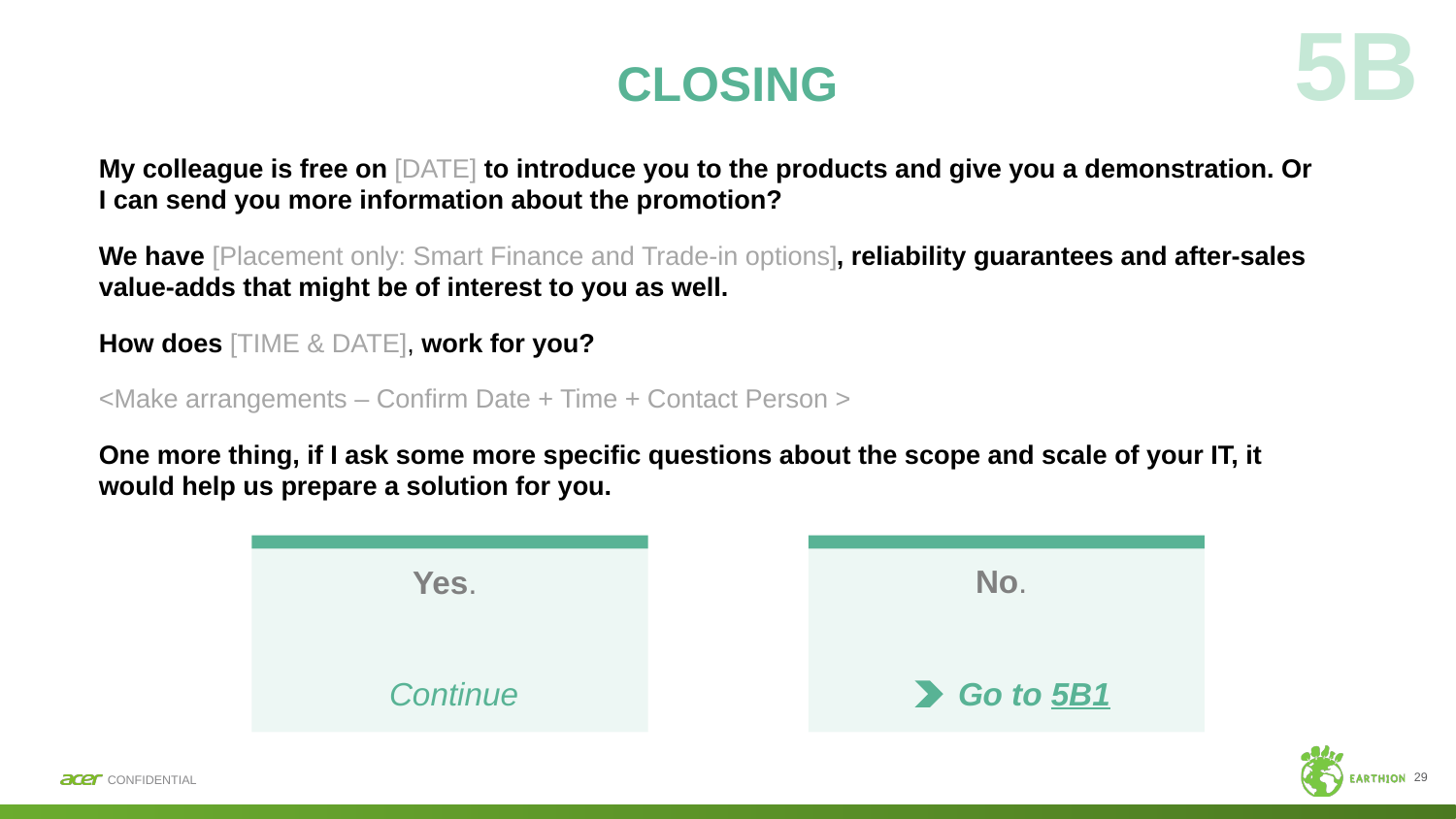

5B
# CLOSING
My colleague is free on [DATE] to introduce you to the products and give you a demonstration. Or I can send you more information about the promotion?
We have [Placement only: Smart Finance and Trade-in options], reliability guarantees and after-sales value-adds that might be of interest to you as well.
How does [TIME & DATE], work for you?
<Make arrangements – Confirm Date + Time + Contact Person >
One more thing, if I ask some more specific questions about the scope and scale of your IT, it would help us prepare a solution for you.

Yes.
 Continue

No.
 Go to 5B1

29